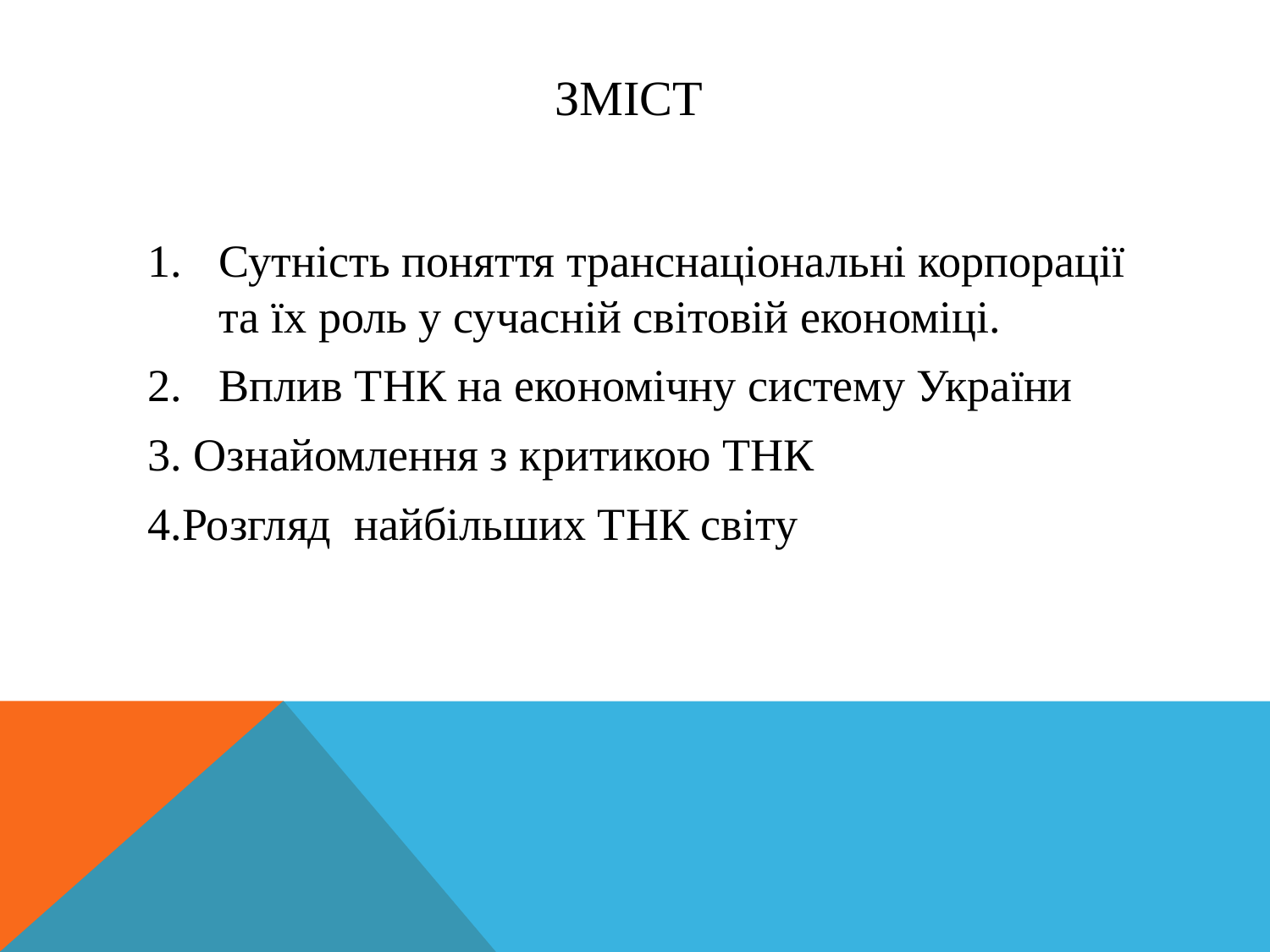

# ЗМІСТ

Сутність поняття транснаціональні корпорації та їх роль у сучасній світовій економіці.
Вплив ТНК на економічну систему України
3. Ознайомлення з критикою ТНК
4.Розгляд  найбільших ТНК світу